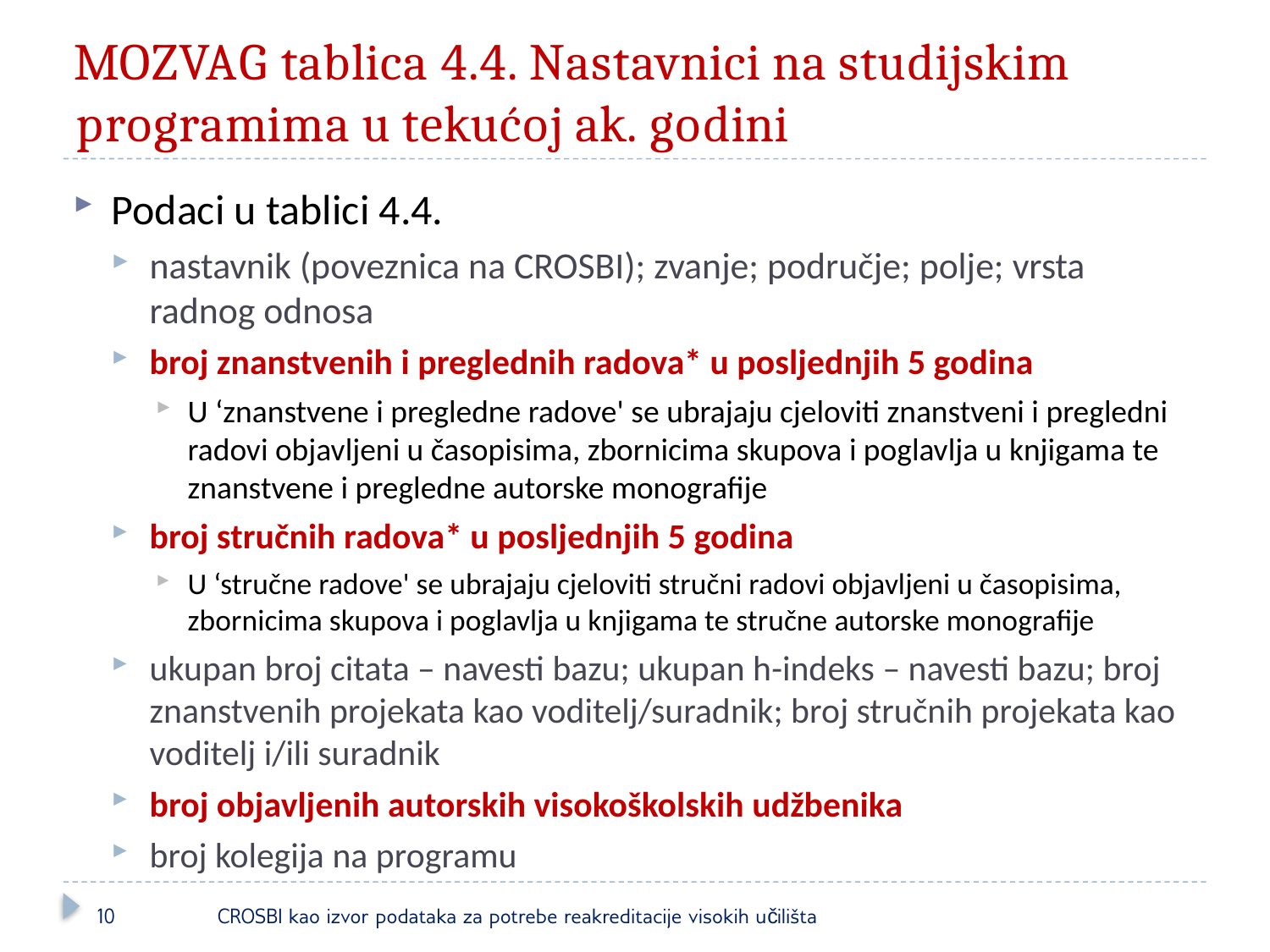

# MOZVAG tablica 4.4. Nastavnici na studijskim programima u tekućoj ak. godini
Podaci u tablici 4.4.
nastavnik (poveznica na CROSBI); zvanje; područje; polje; vrsta radnog odnosa
broj znanstvenih i preglednih radova* u posljednjih 5 godina
U ‘znanstvene i pregledne radove' se ubrajaju cjeloviti znanstveni i pregledni radovi objavljeni u časopisima, zbornicima skupova i poglavlja u knjigama te znanstvene i pregledne autorske monografije
broj stručnih radova* u posljednjih 5 godina
U ‘stručne radove' se ubrajaju cjeloviti stručni radovi objavljeni u časopisima, zbornicima skupova i poglavlja u knjigama te stručne autorske monografije
ukupan broj citata – navesti bazu; ukupan h-indeks – navesti bazu; broj znanstvenih projekata kao voditelj/suradnik; broj stručnih projekata kao voditelj i/ili suradnik
broj objavljenih autorskih visokoškolskih udžbenika
broj kolegija na programu

10
CROSBI kao izvor podataka za potrebe reakreditacije visokih učilišta